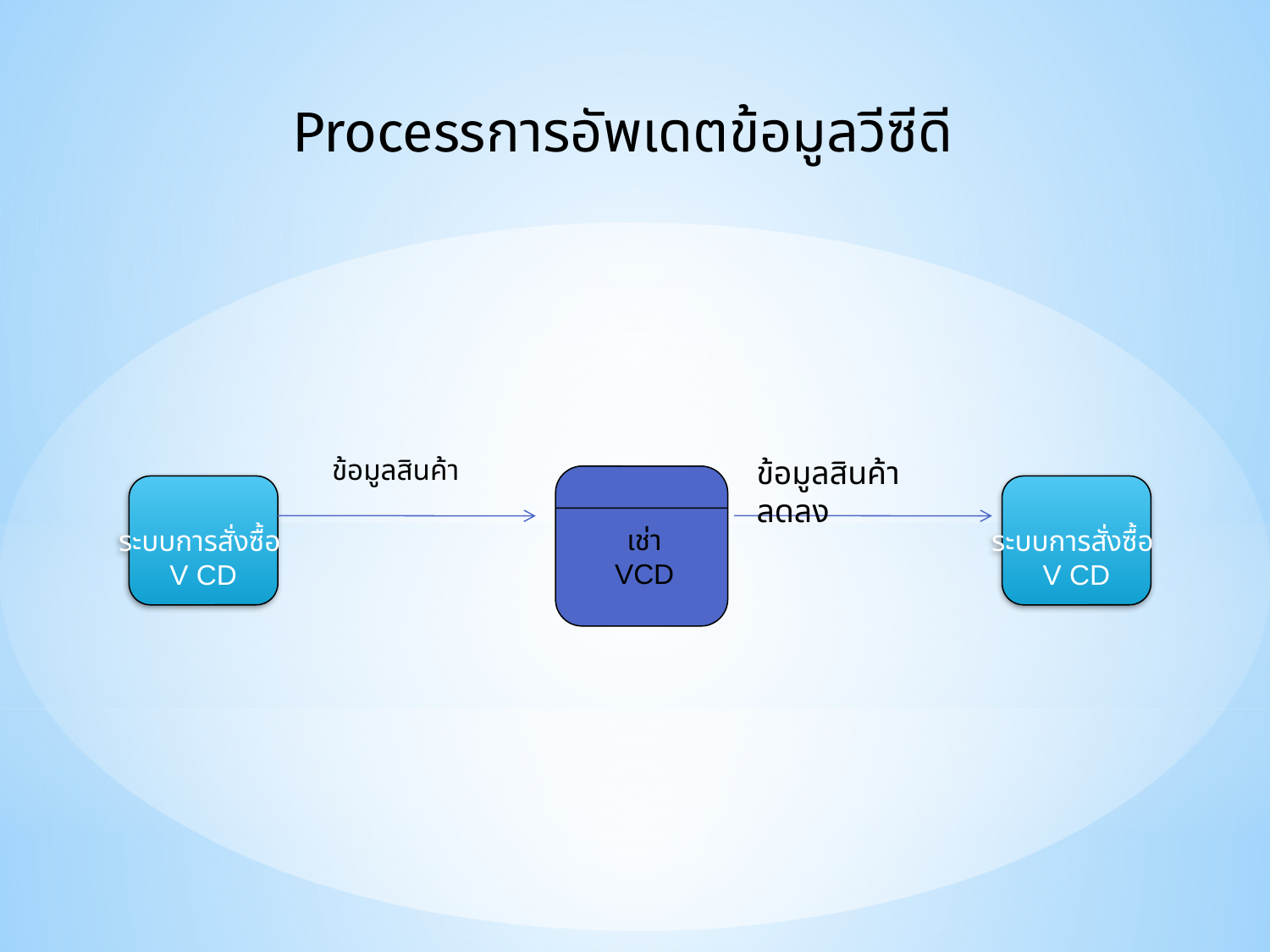

Processการอัพเดตข้อมูลวีซีดี
ข้อมูลสินค้า
ข้อมูลสินค้าลดลง

เช่า
VCD

ระบบการสั่งซื้อ
V CD

ระบบการสั่งซื้อ
V CD